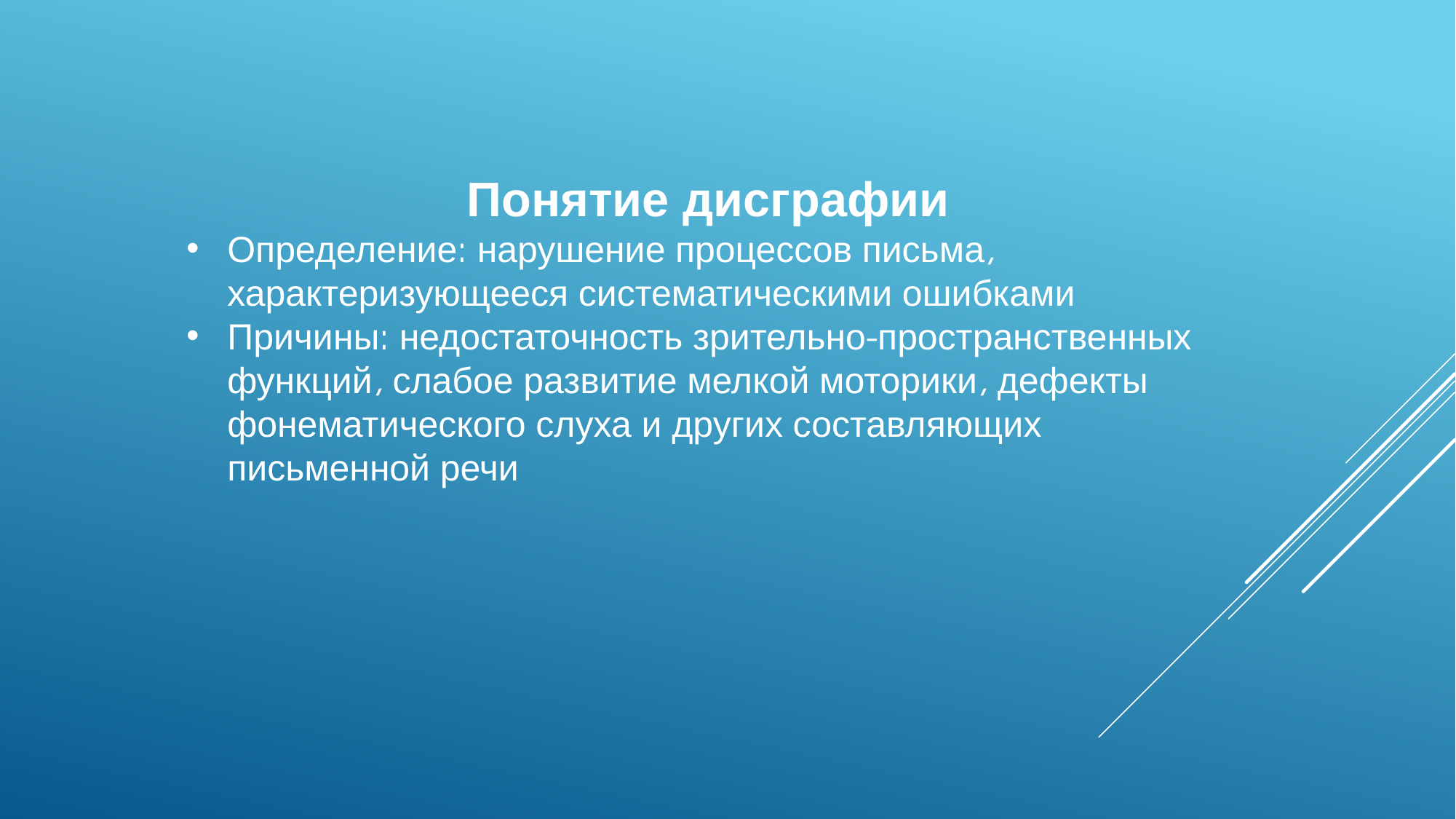

Понятие дисграфии
Определение: нарушение процессов письма, характеризующееся систематическими ошибками
Причины: недостаточность зрительно-пространственных функций, слабое развитие мелкой моторики, дефекты фонематического слуха и других составляющих письменной речи